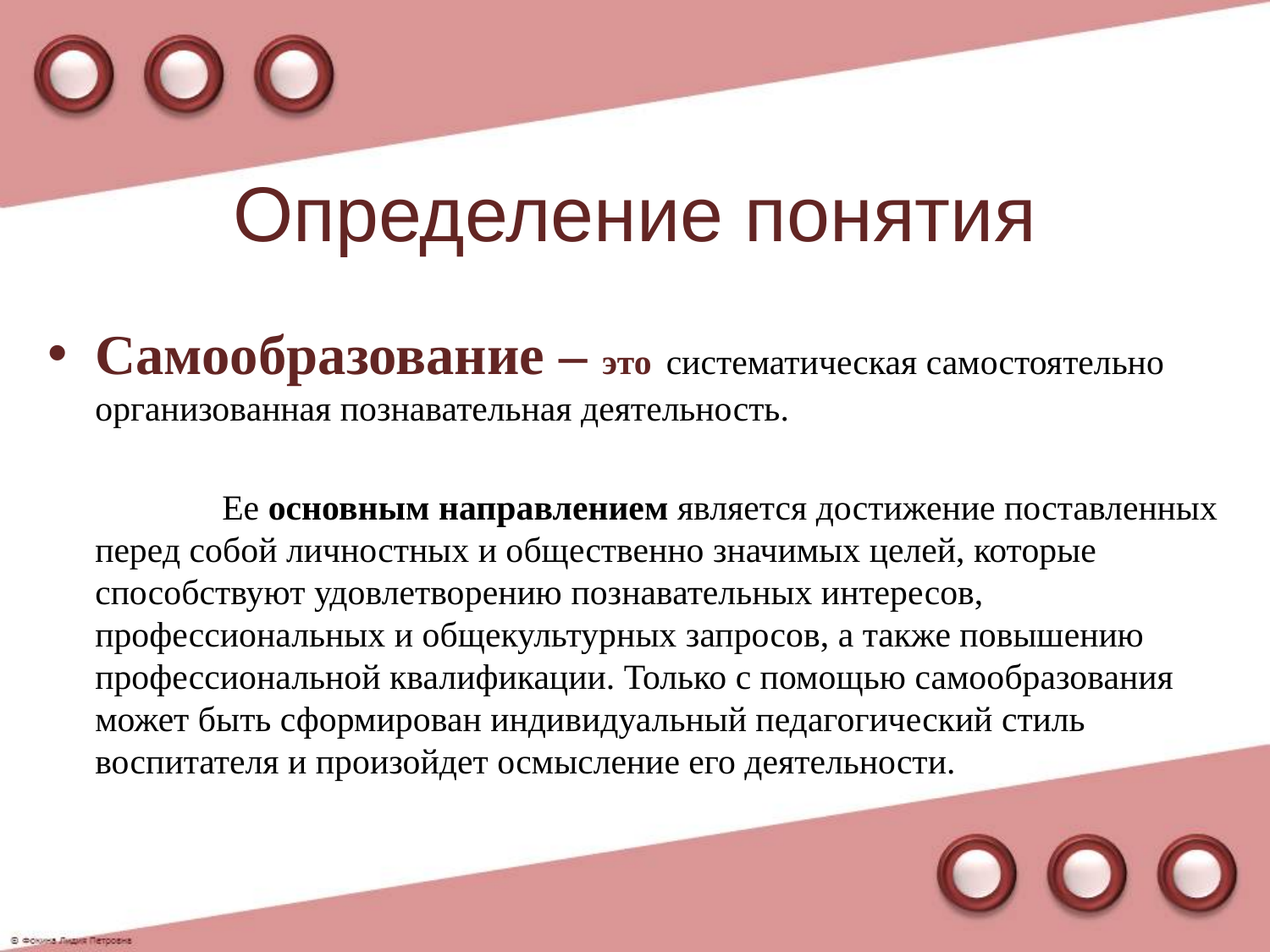

# Определение понятия
Самообразование – это систематическая самостоятельно организованная познавательная деятельность.

		Ее основным направлением является достижение поставленных перед собой личностных и общественно значимых целей, которые способствуют удовлетворению познавательных интересов, профессиональных и общекультурных запросов, а также повышению профессиональной квалификации. Только с помощью самообразования может быть сформирован индивидуальный педагогический стиль воспитателя и произойдет осмысление его деятельности.